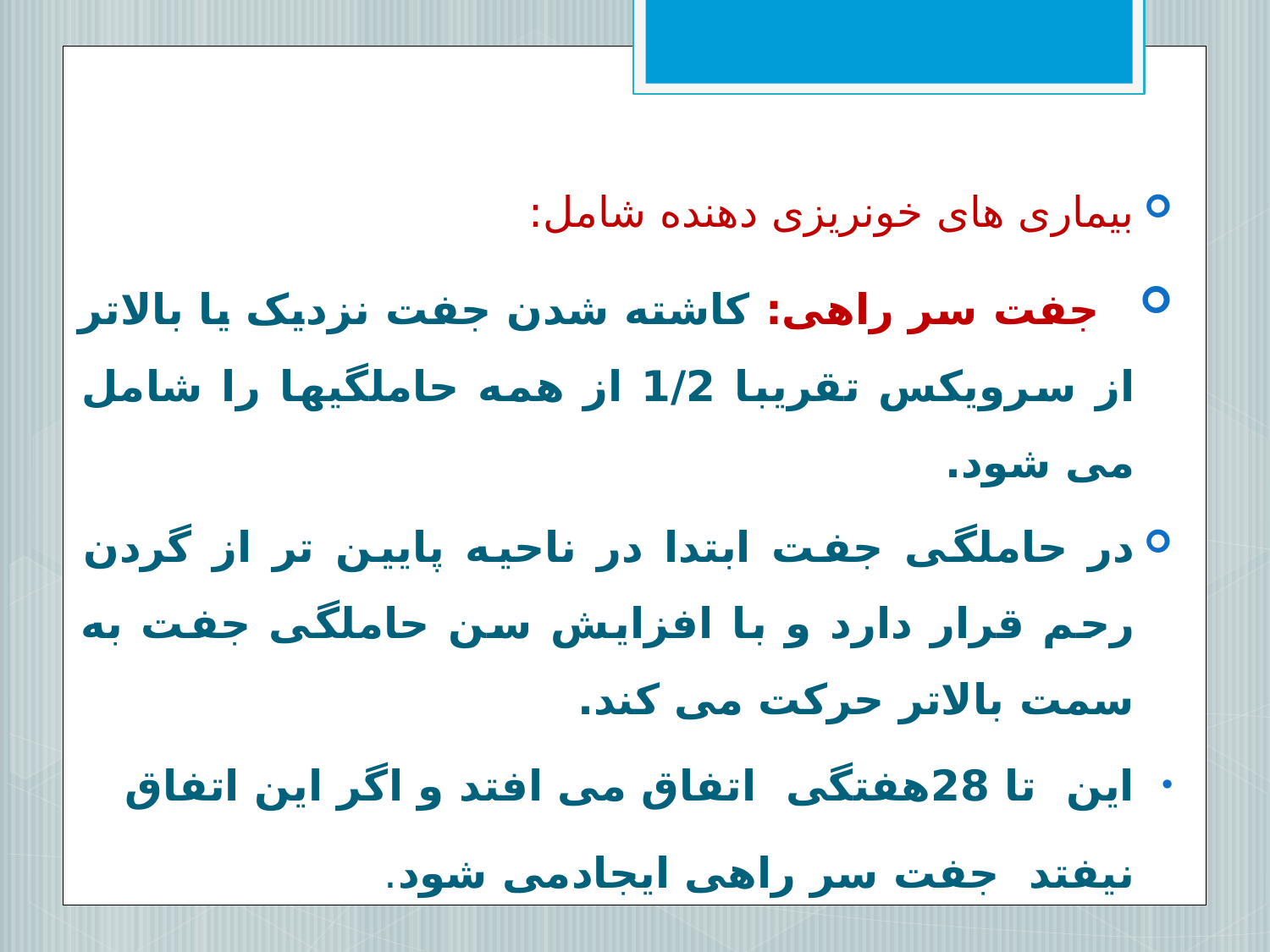

بیماری های خونریزی دهنده شامل:
  جفت سر راهی: کاشته شدن جفت نزدیک یا بالاتر از سرویکس تقریبا 1/2 از همه حاملگیها را شامل می شود.
در حاملگی جفت ابتدا در ناحیه پایین تر از گردن رحم قرار دارد و با افزایش سن حاملگی جفت به سمت بالاتر حرکت می کند.
این  تا 28هفتگی  اتفاق می افتد و اگر این اتفاق نیفتد  جفت سر راهی ایجادمی شود.